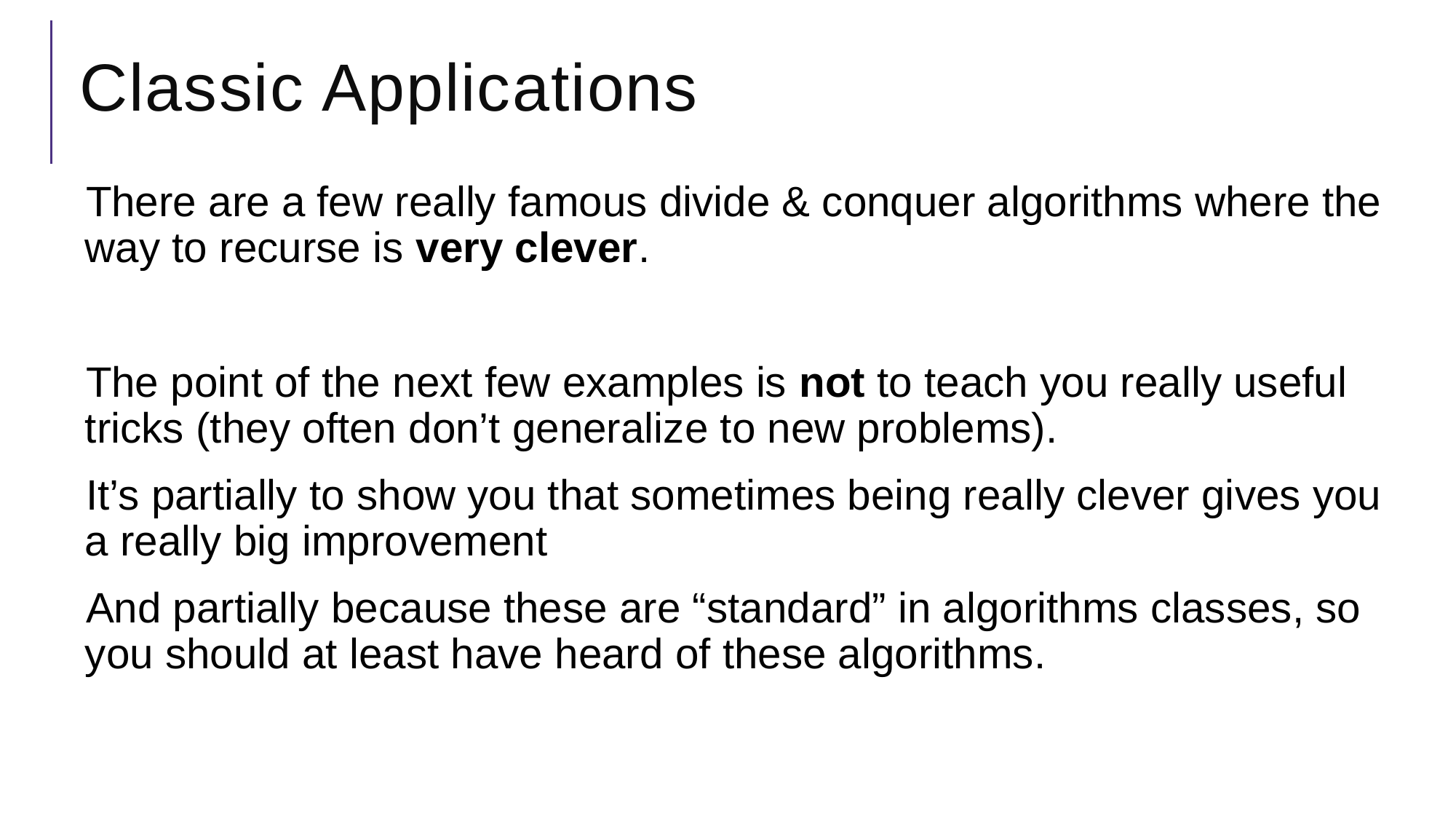

# Classic Applications
There are a few really famous divide & conquer algorithms where the way to recurse is very clever.

The point of the next few examples is not to teach you really useful tricks (they often don’t generalize to new problems).
It’s partially to show you that sometimes being really clever gives you a really big improvement
And partially because these are “standard” in algorithms classes, so you should at least have heard of these algorithms.